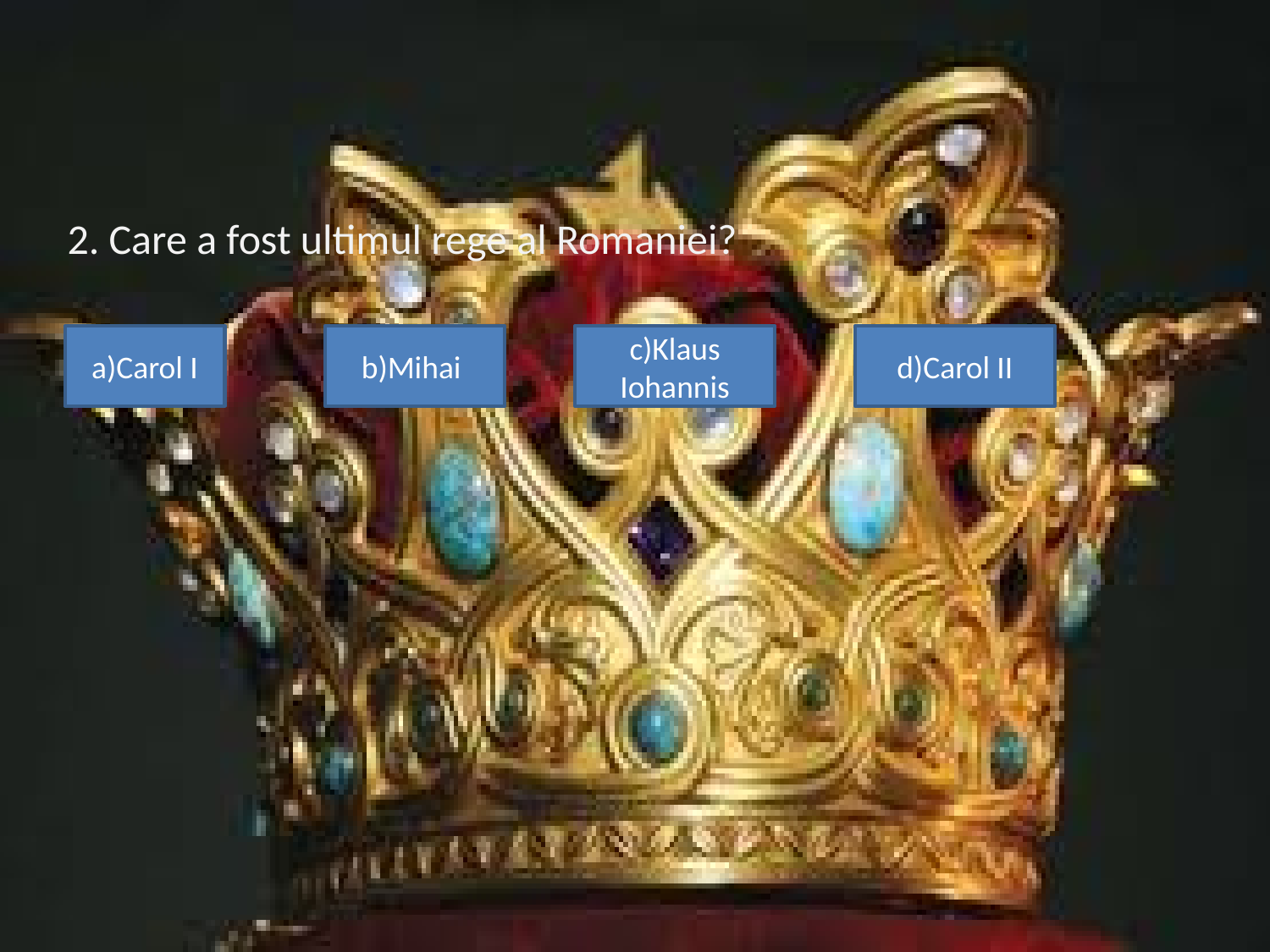

2. Care a fost ultimul rege al Romaniei?
a)Carol I
b)Mihai
c)Klaus Iohannis
d)Carol II